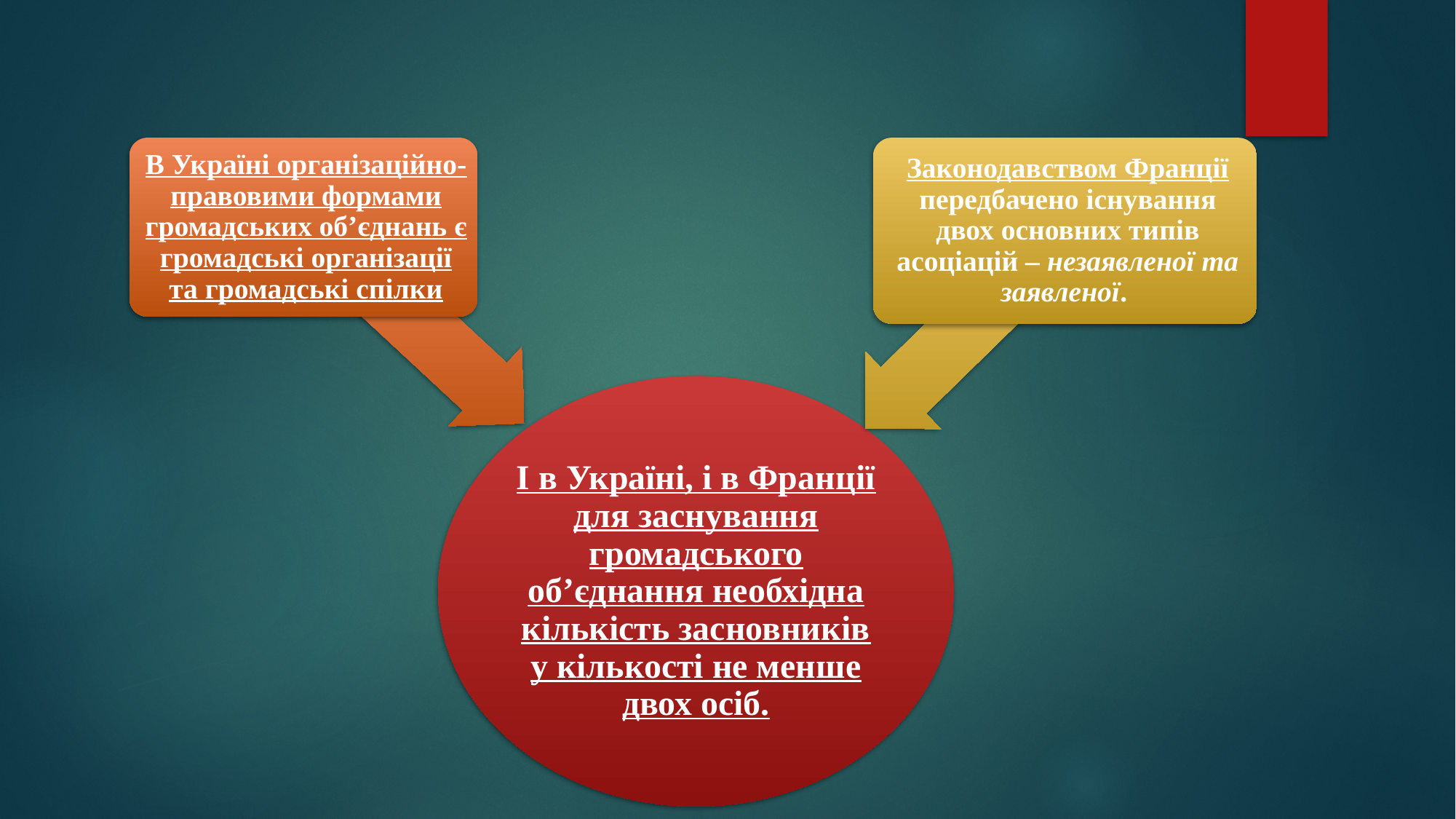

І в Україні, і в Франції для заснування громадського об’єднання необхідна кількість засновників у кількості не менше двох осіб.
В Україні організаційно-правовими формами громадських об’єднань є громадські організації та громадські спілки
Законодавством Франції передбачено існування двох основних типів асоціацій – незаявленої та заявленої.